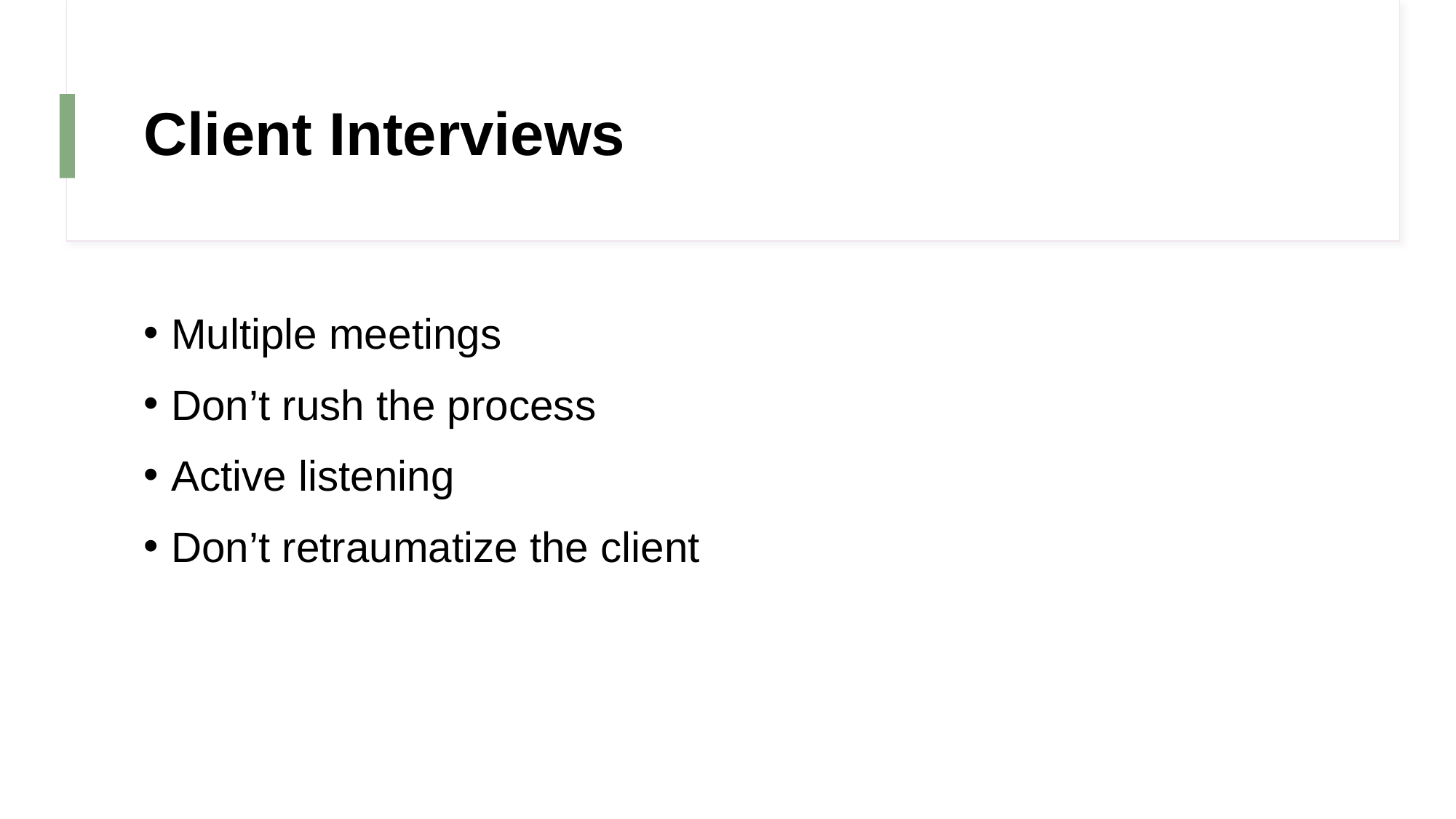

# Client Interviews
Multiple meetings
Don’t rush the process
Active listening
Don’t retraumatize the client